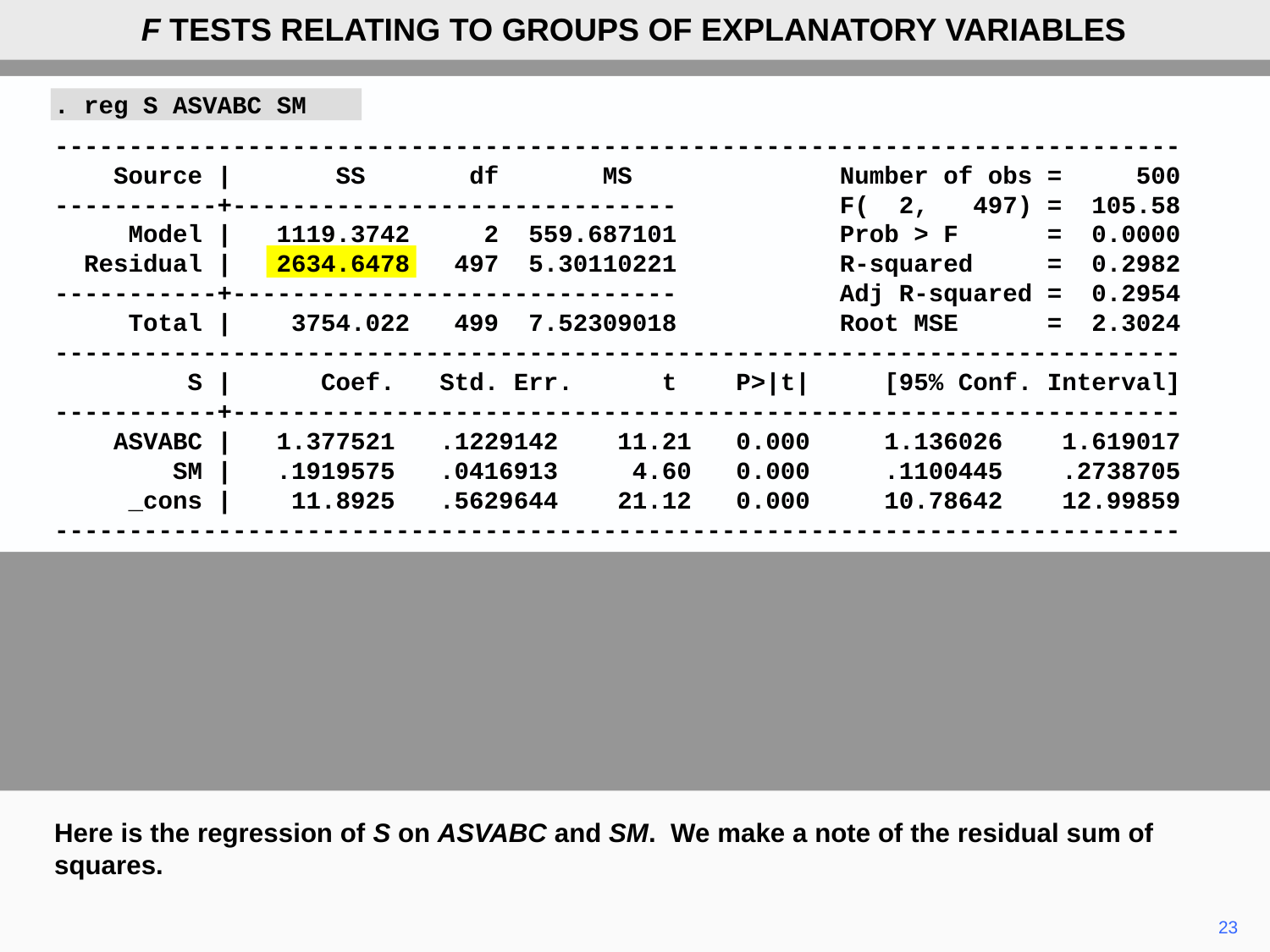

F TESTS RELATING TO GROUPS OF EXPLANATORY VARIABLES

. reg S ASVABC SM
----------------------------------------------------------------------------
    Source |       SS       df       MS              Number of obs =     500
-----------+------------------------------           F(  2,   497) =  105.58
     Model |   1119.3742     2  559.687101           Prob > F      =  0.0000
  Residual |   2634.6478   497  5.30110221           R-squared     =  0.2982
-----------+------------------------------           Adj R-squared =  0.2954
     Total |    3754.022   499  7.52309018           Root MSE      =  2.3024
----------------------------------------------------------------------------
         S |      Coef.   Std. Err.      t    P>|t|     [95% Conf. Interval]
-----------+----------------------------------------------------------------
    ASVABC |   1.377521   .1229142    11.21   0.000     1.136026    1.619017
        SM |   .1919575   .0416913     4.60   0.000     .1100445    .2738705
     _cons |    11.8925   .5629644    21.12   0.000     10.78642    12.99859
----------------------------------------------------------------------------

Here is the regression of S on ASVABC and SM.  We make a note of the residual sum of squares.
23